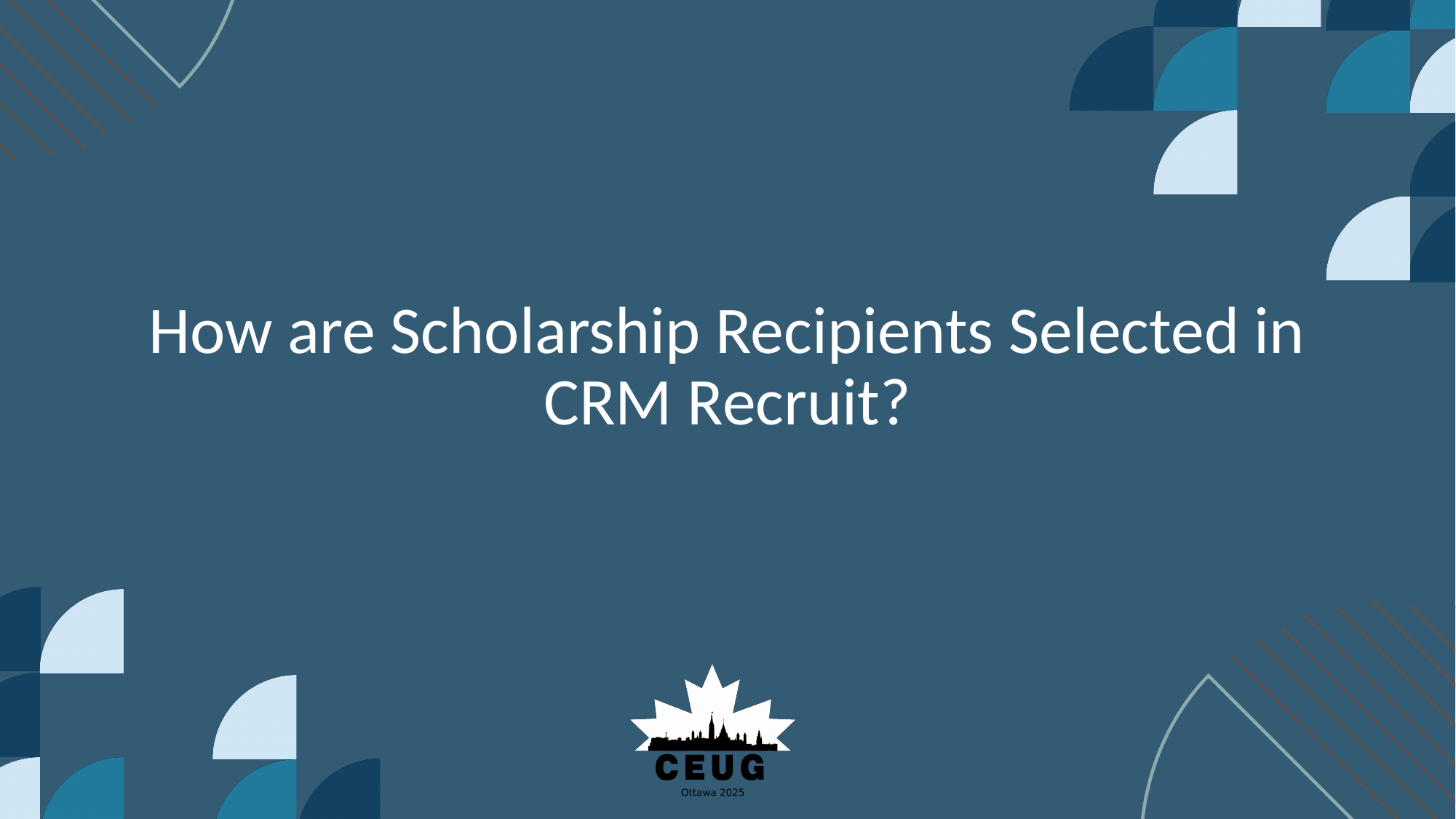

# How are Scholarship Recipients Selected in CRM Recruit?